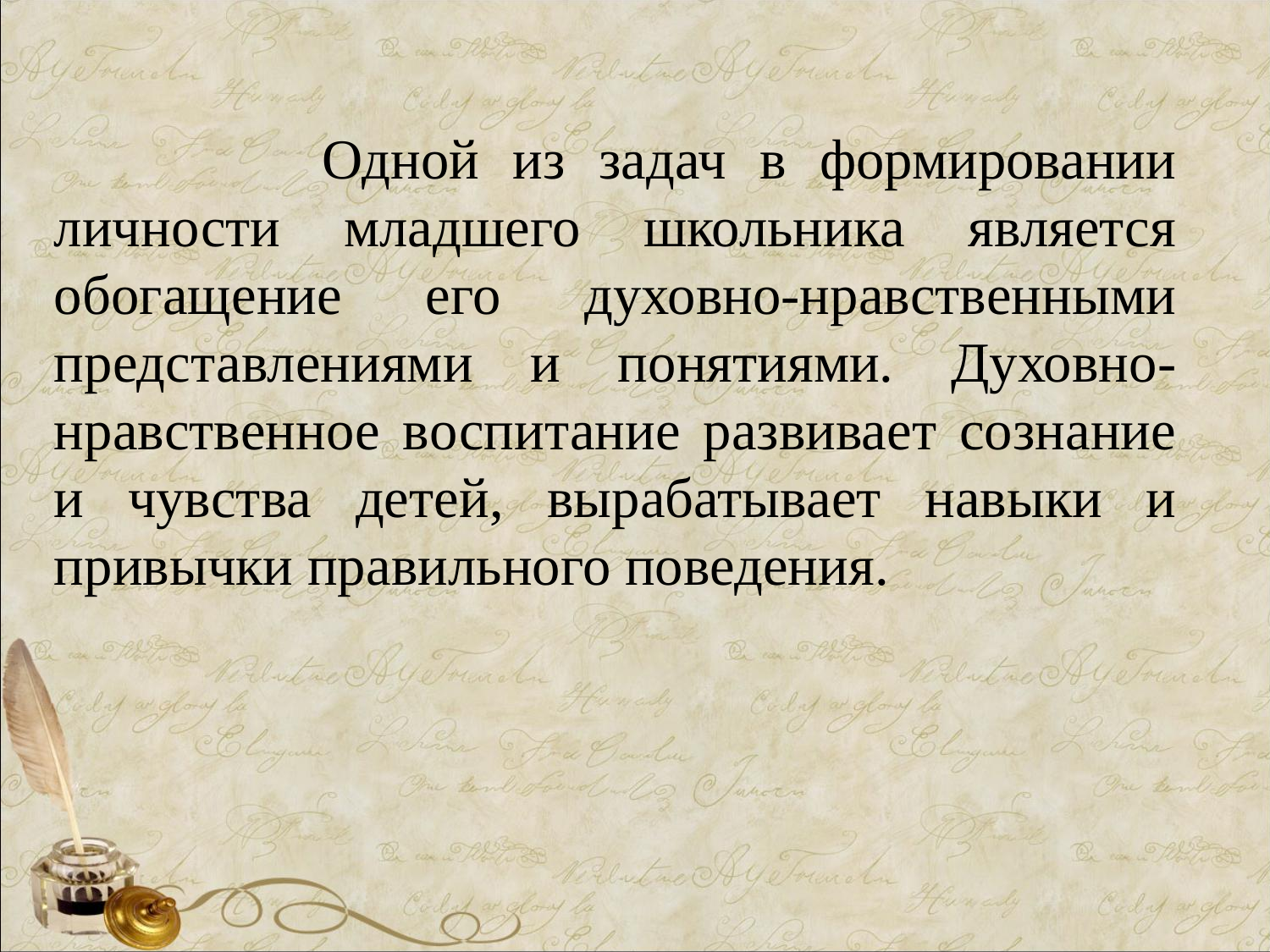

Одной из задач в формировании личности младшего школьника является обогащение его духовно-нравственными представлениями и понятиями. Духовно-нравственное воспитание развивает сознание и чувства детей, вырабатывает навыки и привычки правильного поведения.